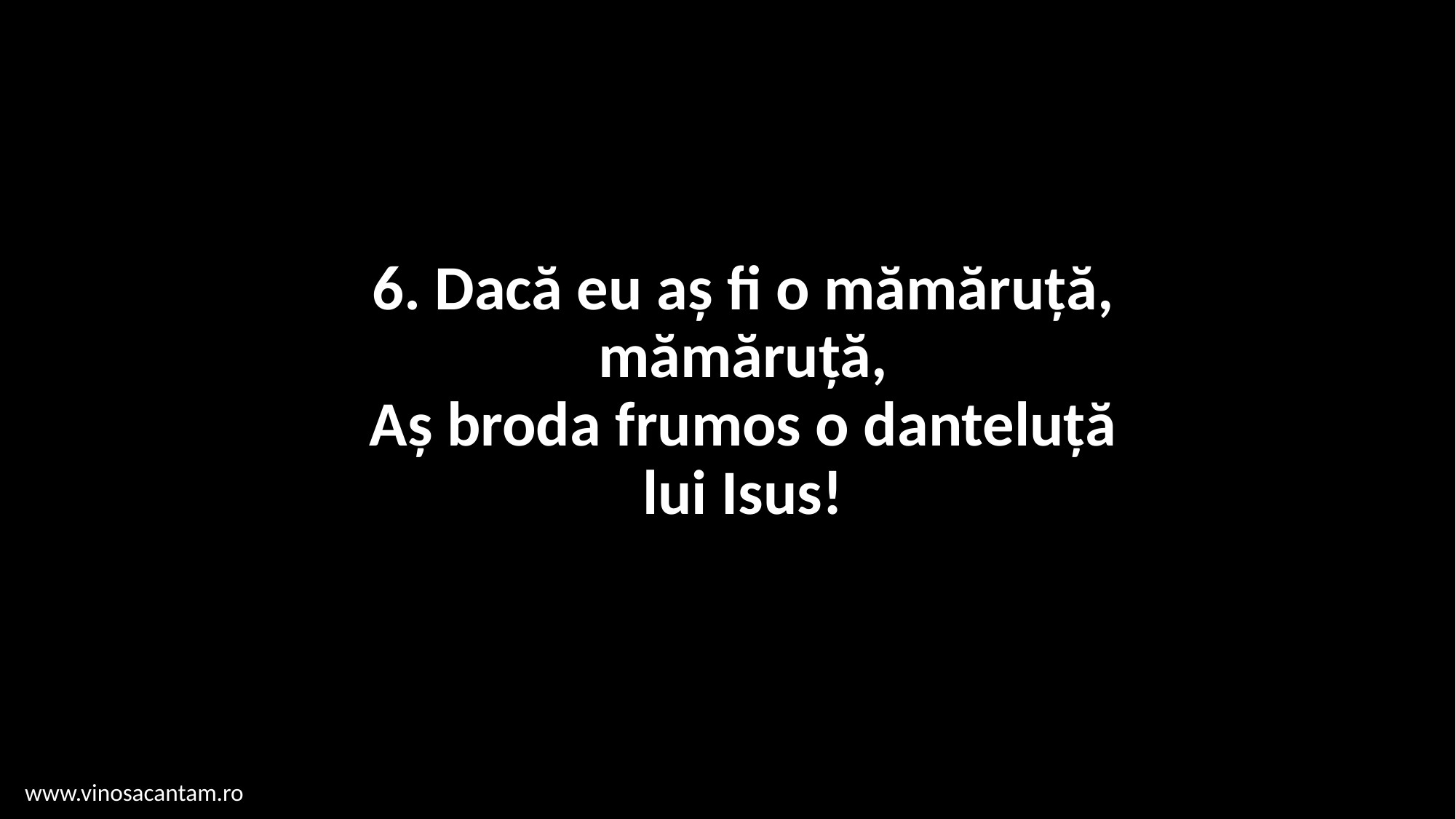

# 6. Dacă eu aș fi o mămăruță, mămăruță, Aș broda frumos o danteluță lui Isus!
www.vinosacantam.ro